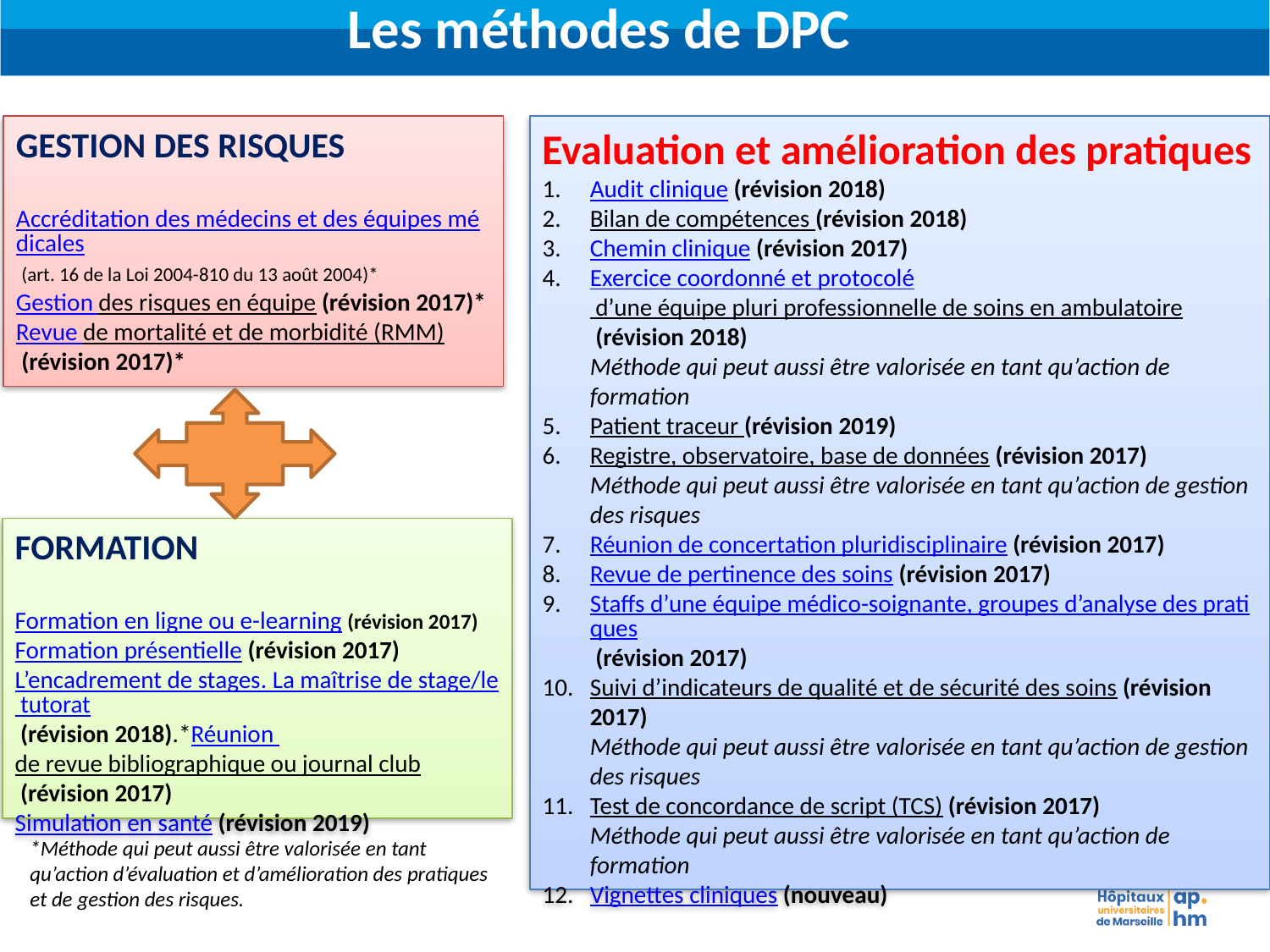

Les méthodes de DPC

GESTION DES RISQUES

Accréditation des médecins et des équipes médicales (art. 16 de la Loi 2004-810 du 13 août 2004)*
Gestion des risques en équipe (révision 2017)*
Revue de mortalité et de morbidité (RMM) (révision 2017)*
Evaluation et amélioration des pratiques
Audit clinique (révision 2018)
Bilan de compétences (révision 2018)
Chemin clinique (révision 2017)
Exercice coordonné et protocolé d’une équipe pluri professionnelle de soins en ambulatoire (révision 2018)
Méthode qui peut aussi être valorisée en tant qu’action de formation
Patient traceur (révision 2019)
Registre, observatoire, base de données (révision 2017) 
Méthode qui peut aussi être valorisée en tant qu’action de gestion des risques
Réunion de concertation pluridisciplinaire (révision 2017)
Revue de pertinence des soins (révision 2017)
Staffs d’une équipe médico-soignante, groupes d’analyse des pratiques (révision 2017)
Suivi d’indicateurs de qualité et de sécurité des soins (révision 2017)
Méthode qui peut aussi être valorisée en tant qu’action de gestion des risques
Test de concordance de script (TCS) (révision 2017) 
Méthode qui peut aussi être valorisée en tant qu’action de formation
Vignettes cliniques (nouveau)

FORMATION

Formation en ligne ou e-learning (révision 2017)
Formation présentielle (révision 2017)
L’encadrement de stages. La maîtrise de stage/le tutorat (révision 2018).*
Réunion de revue bibliographique ou journal club (révision 2017)
Simulation en santé (révision 2019)
*Méthode qui peut aussi être valorisée en tant qu’action d’évaluation et d’amélioration des pratiques et de gestion des risques.